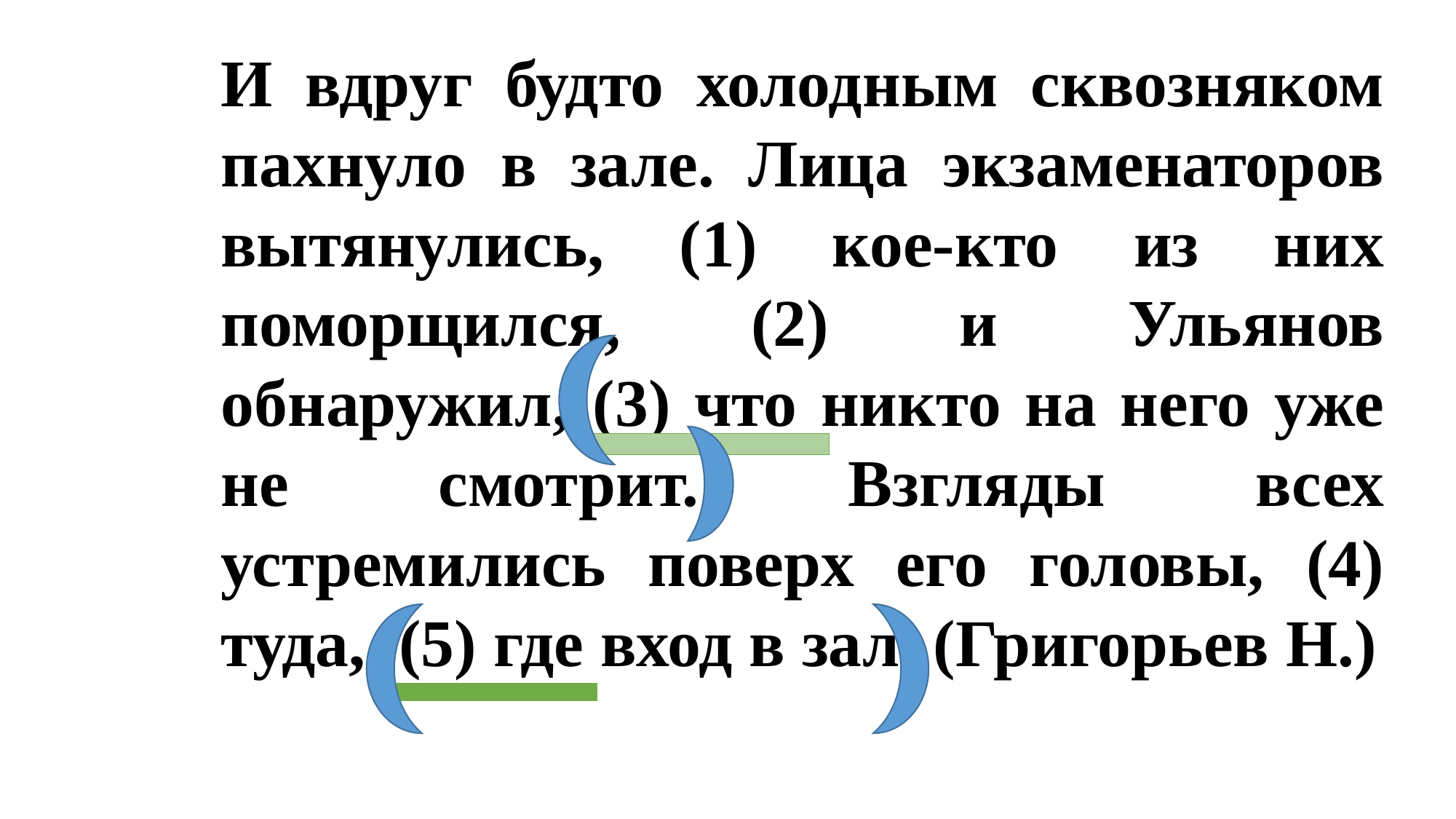

И вдруг будто холодным сквозняком пахнуло в зале. Лица экзаменаторов вытянулись, (1) кое-кто из них поморщился, (2) и Ульянов обнаружил, (3) что никто на него уже не смотрит. Взгляды всех устремились поверх его головы, (4) туда,  (5) где вход в зал. (Григорьев Н.)